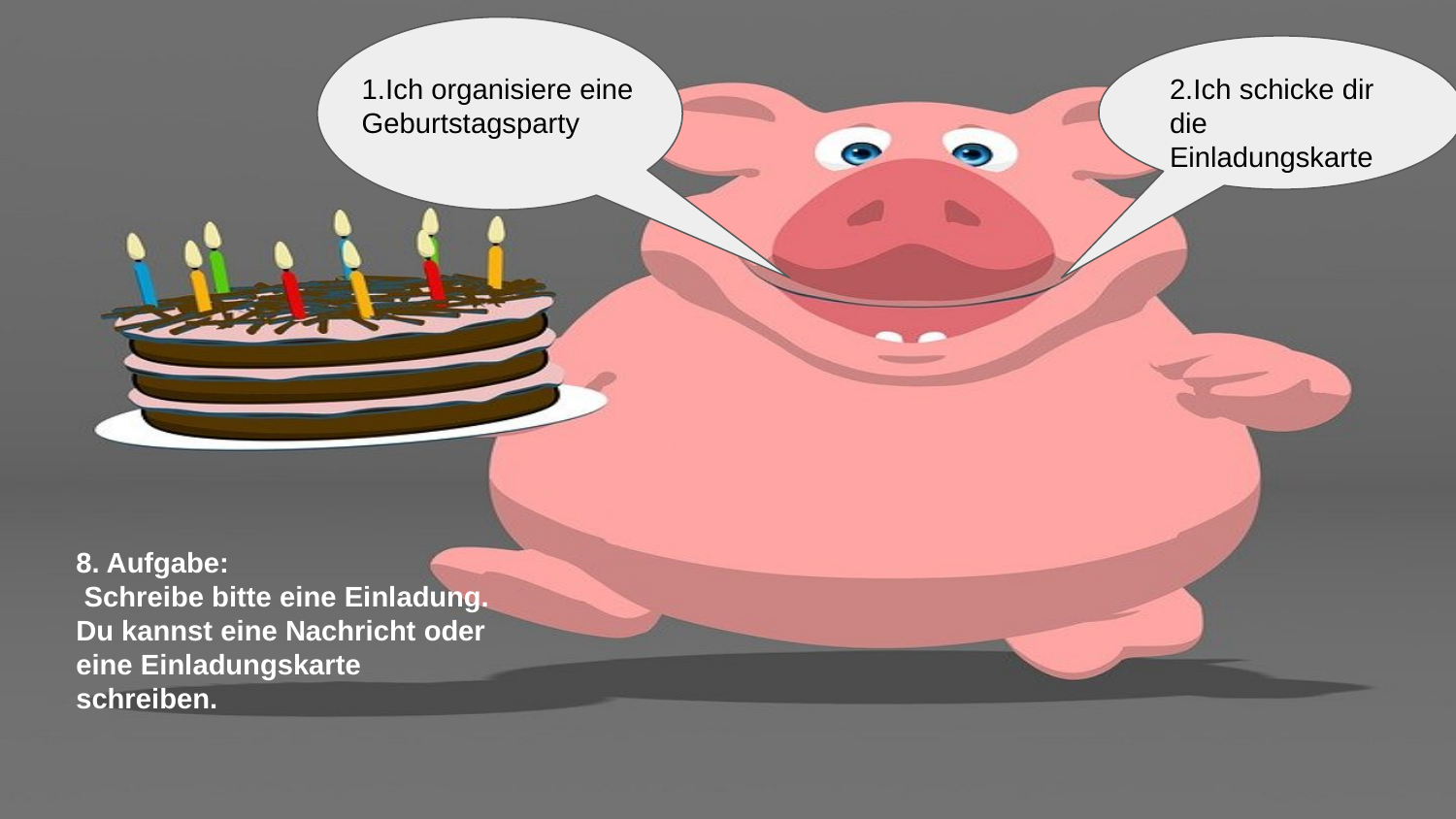

1.Ich organisiere eine Geburtstagsparty
2.Ich schicke dir die Einladungskarte

8. Aufgabe:
 Schreibe bitte eine Einladung. Du kannst eine Nachricht oder eine Einladungskarte schreiben.